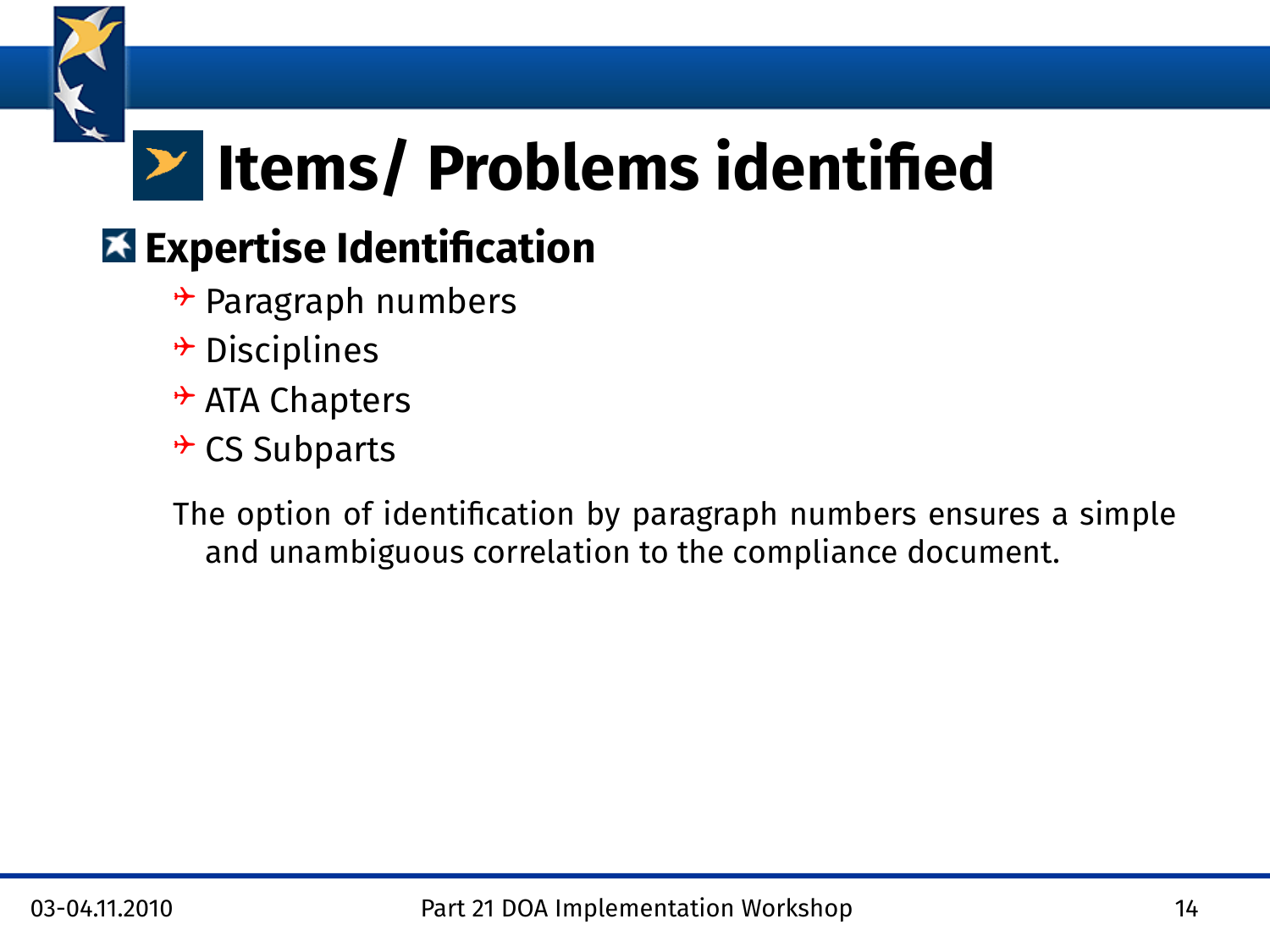

Items/ Problems identified
 Expertise Identification
Paragraph numbers
Disciplines
ATA Chapters
CS Subparts

The option of identification by paragraph numbers ensures a simple and unambiguous correlation to the compliance document.
03-04.11.2010
Part 21 DOA Implementation Workshop
14